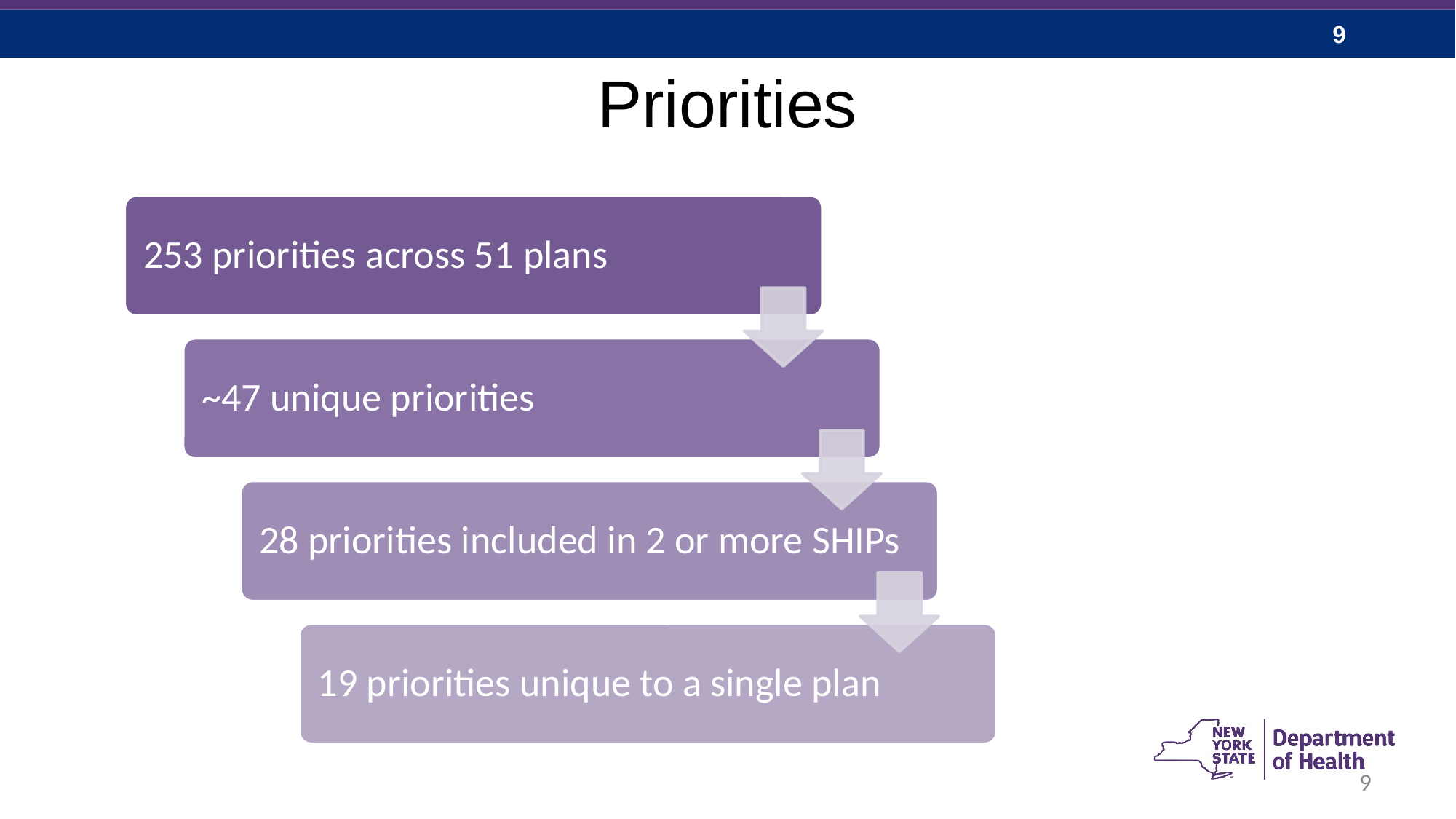

# Priorities
253 priorities across 51 plans
~47 unique priorities
28 priorities included in 2 or more SHIPs
19 priorities unique to a single plan

9